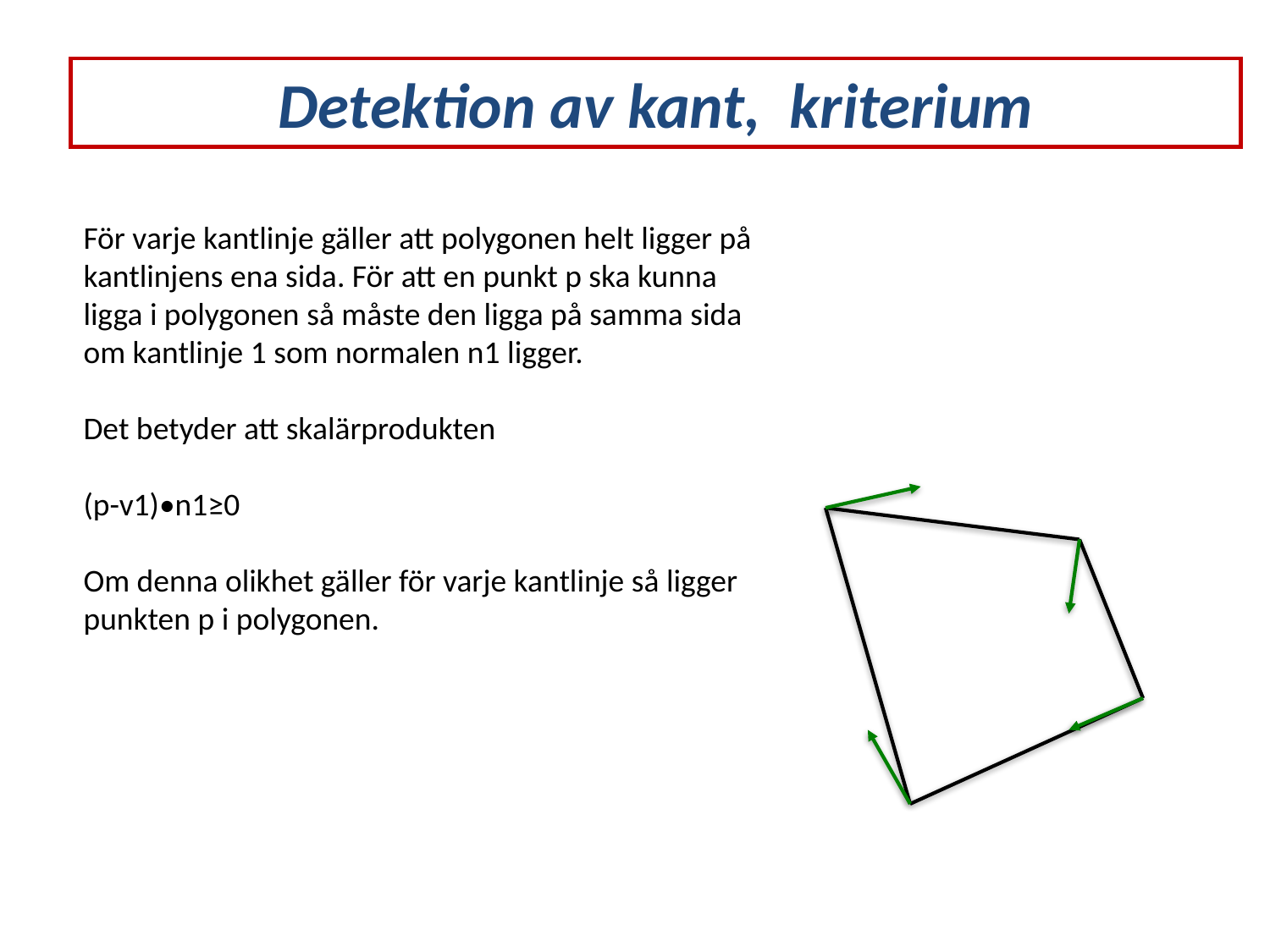

Detektion av kant,  kriterium

För varje kantlinje gäller att polygonen helt ligger på kantlinjens ena sida. För att en punkt p ska kunna ligga i polygonen så måste den ligga på samma sida om kantlinje 1 som normalen n1 ligger.

Det betyder att skalärprodukten

(p-v1)•n1≥0

Om denna olikhet gäller för varje kantlinje så ligger punkten p i polygonen.